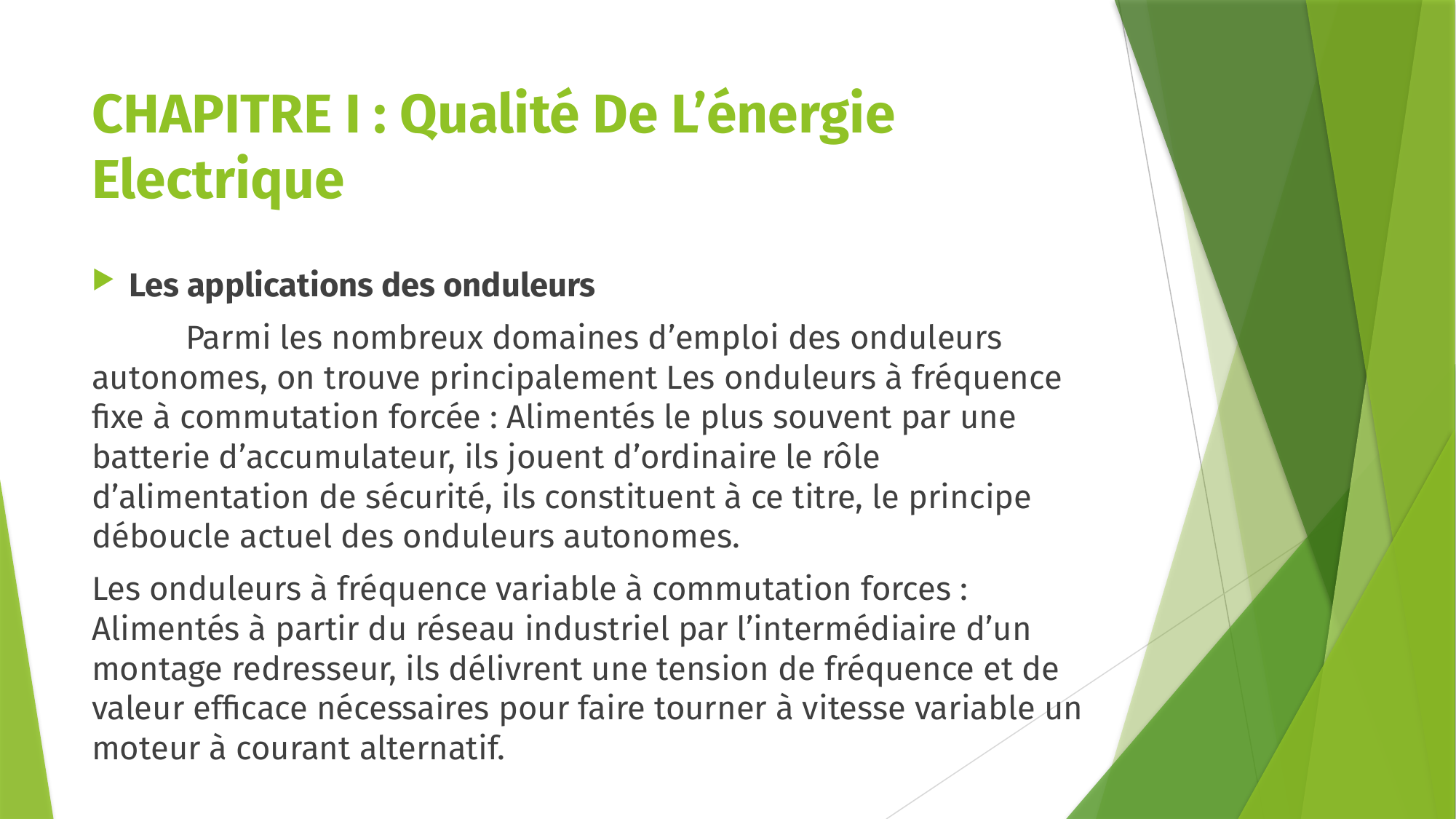

# CHAPITRE I : Qualité De L’énergie Electrique
Les applications des onduleurs
            Parmi les nombreux domaines d’emploi des onduleurs autonomes, on trouve principalement Les onduleurs à fréquence fixe à commutation forcée : Alimentés le plus souvent par une batterie d’accumulateur, ils jouent d’ordinaire le rôle d’alimentation de sécurité, ils constituent à ce titre, le principe déboucle actuel des onduleurs autonomes.
Les onduleurs à fréquence variable à commutation forces : Alimentés à partir du réseau industriel par l’intermédiaire d’un montage redresseur, ils délivrent une tension de fréquence et de valeur efficace nécessaires pour faire tourner à vitesse variable un moteur à courant alternatif.